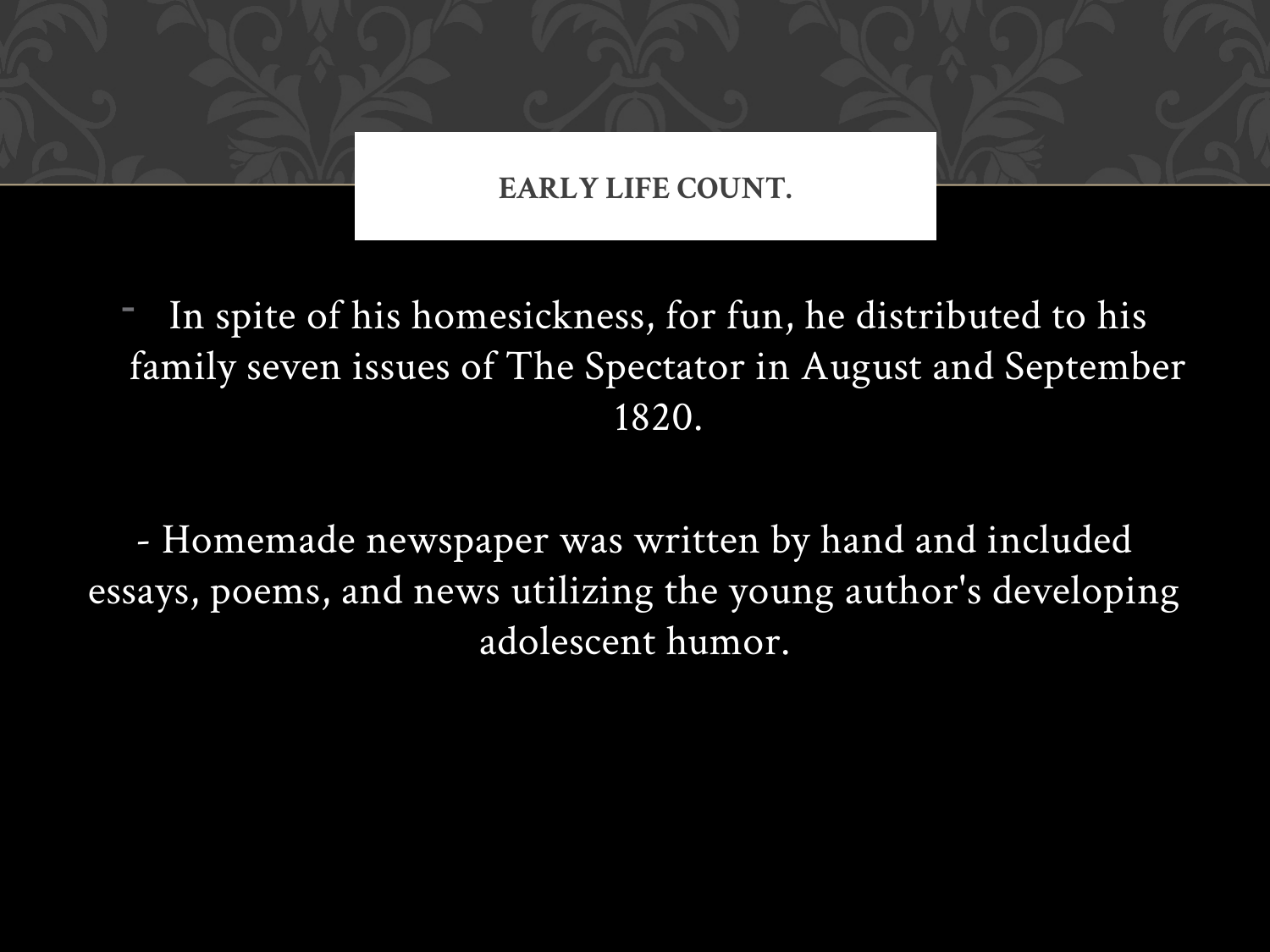

# Early Life count.
In spite of his homesickness, for fun, he distributed to his family seven issues of The Spectator in August and September 1820.

- Homemade newspaper was written by hand and included essays, poems, and news utilizing the young author's developing adolescent humor.